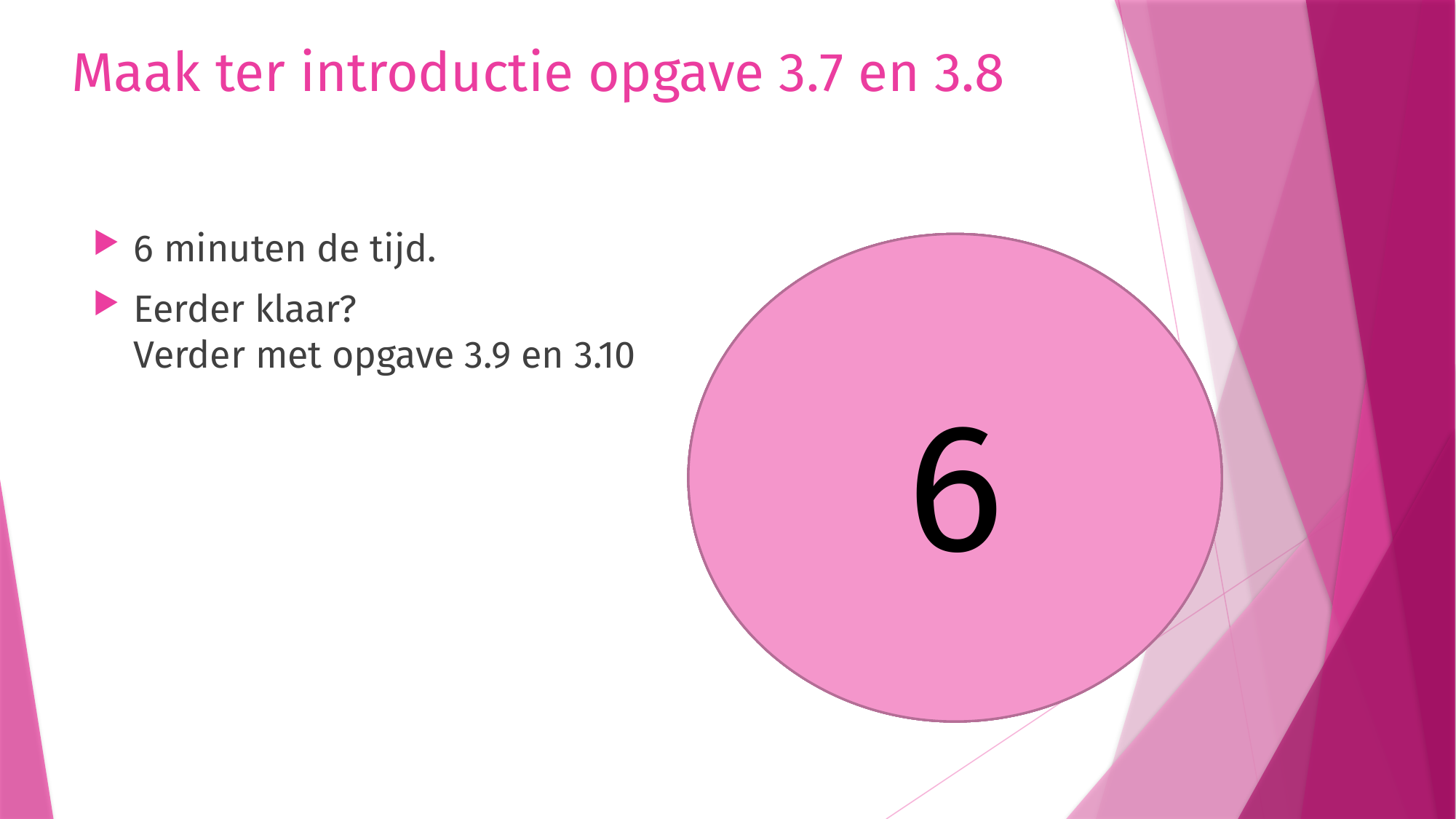

# Maak ter introductie opgave 3.7 en 3.8
6 minuten de tijd.
Eerder klaar?
Verder met opgave 3.9 en 3.10
6
5
4
3
1
2